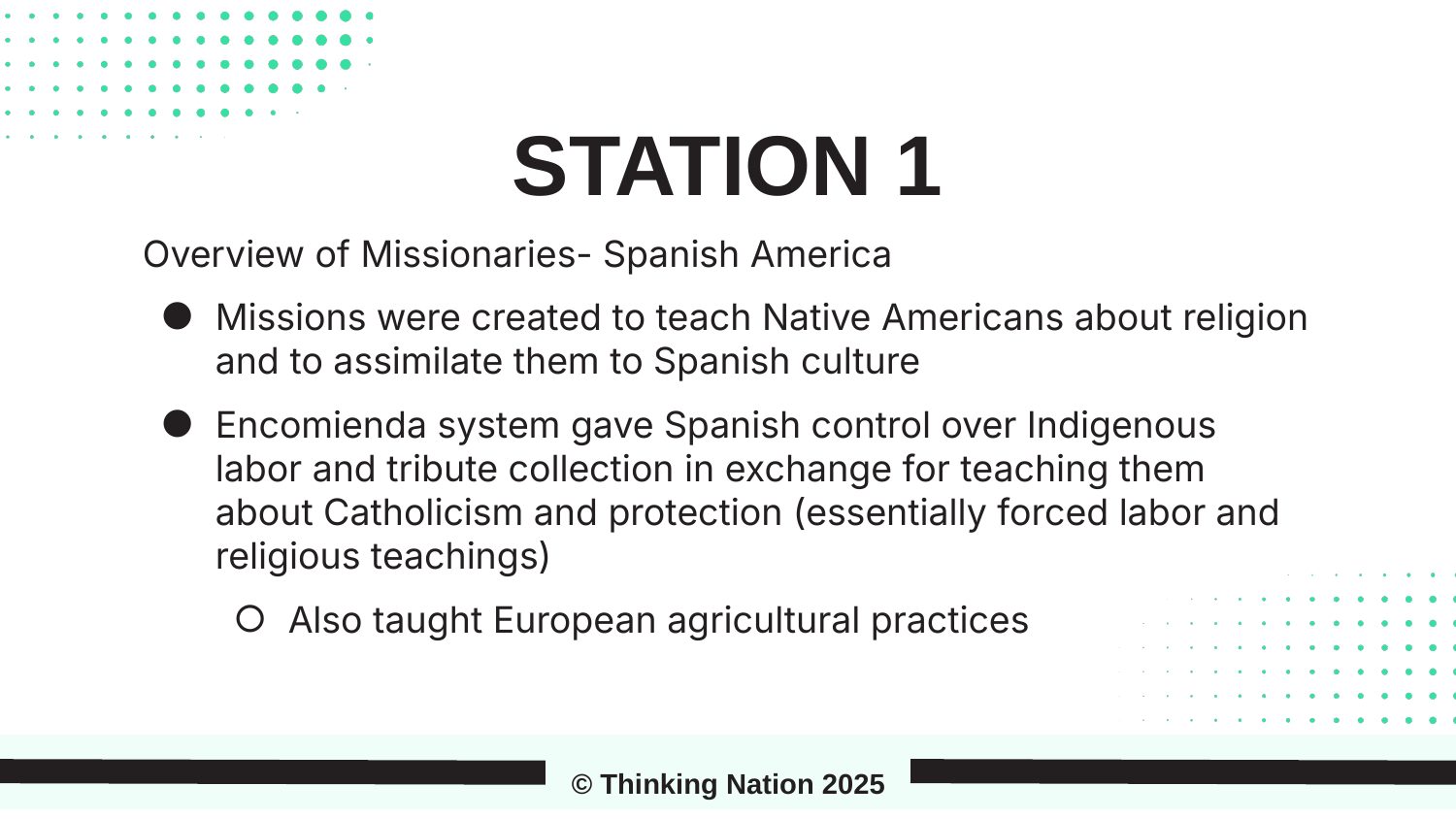

STATION 1
Overview of Missionaries- Spanish America
Missions were created to teach Native Americans about religion and to assimilate them to Spanish culture
Encomienda system gave Spanish control over Indigenous labor and tribute collection in exchange for teaching them about Catholicism and protection (essentially forced labor and religious teachings)
Also taught European agricultural practices

© Thinking Nation 2025